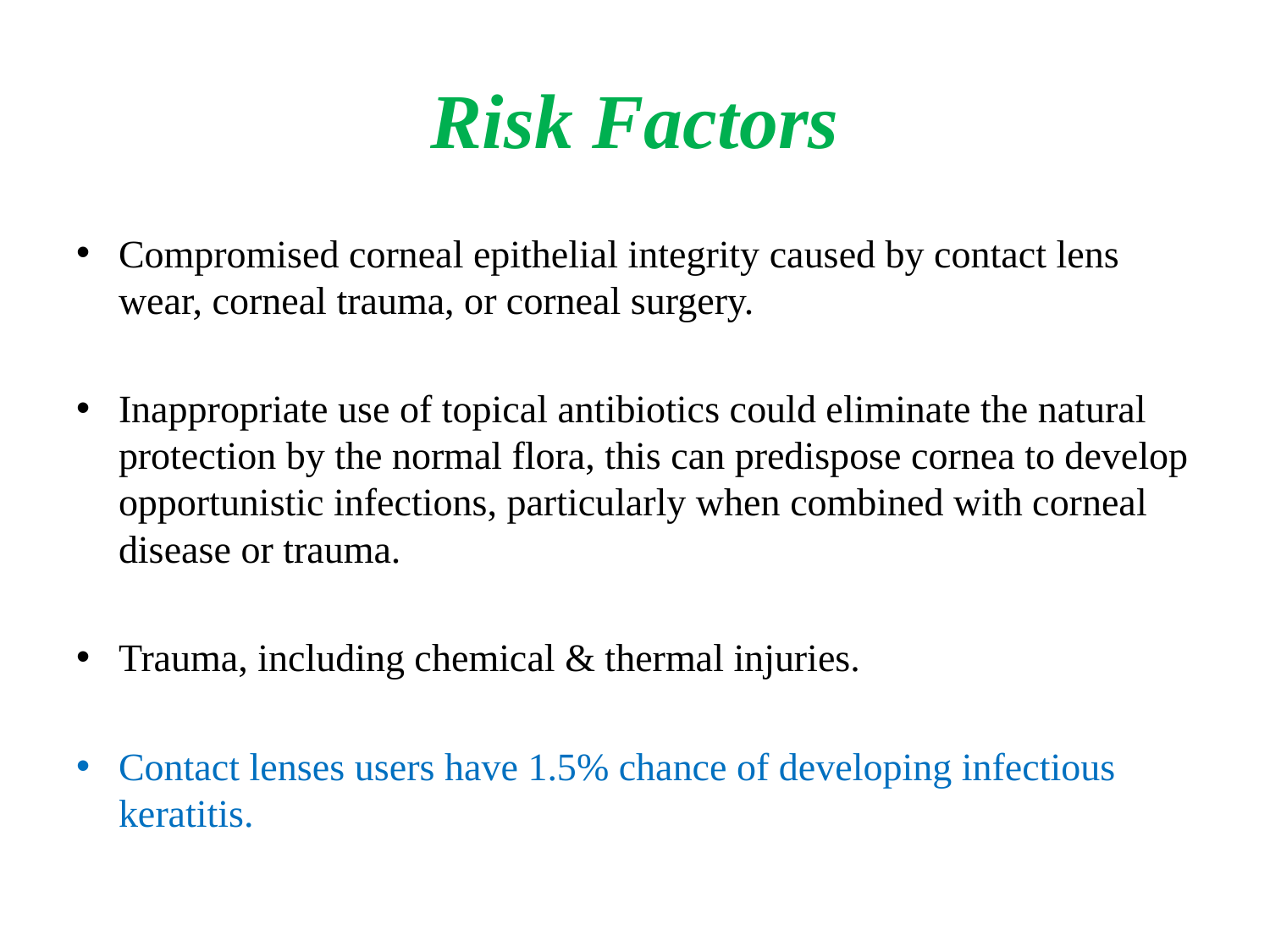

# Risk Factors
Compromised corneal epithelial integrity caused by contact lens wear, corneal trauma, or corneal surgery.

Inappropriate use of topical antibiotics could eliminate the natural protection by the normal flora, this can predispose cornea to develop opportunistic infections, particularly when combined with corneal disease or trauma.

Trauma, including chemical & thermal injuries.

Contact lenses users have 1.5% chance of developing infectious keratitis.